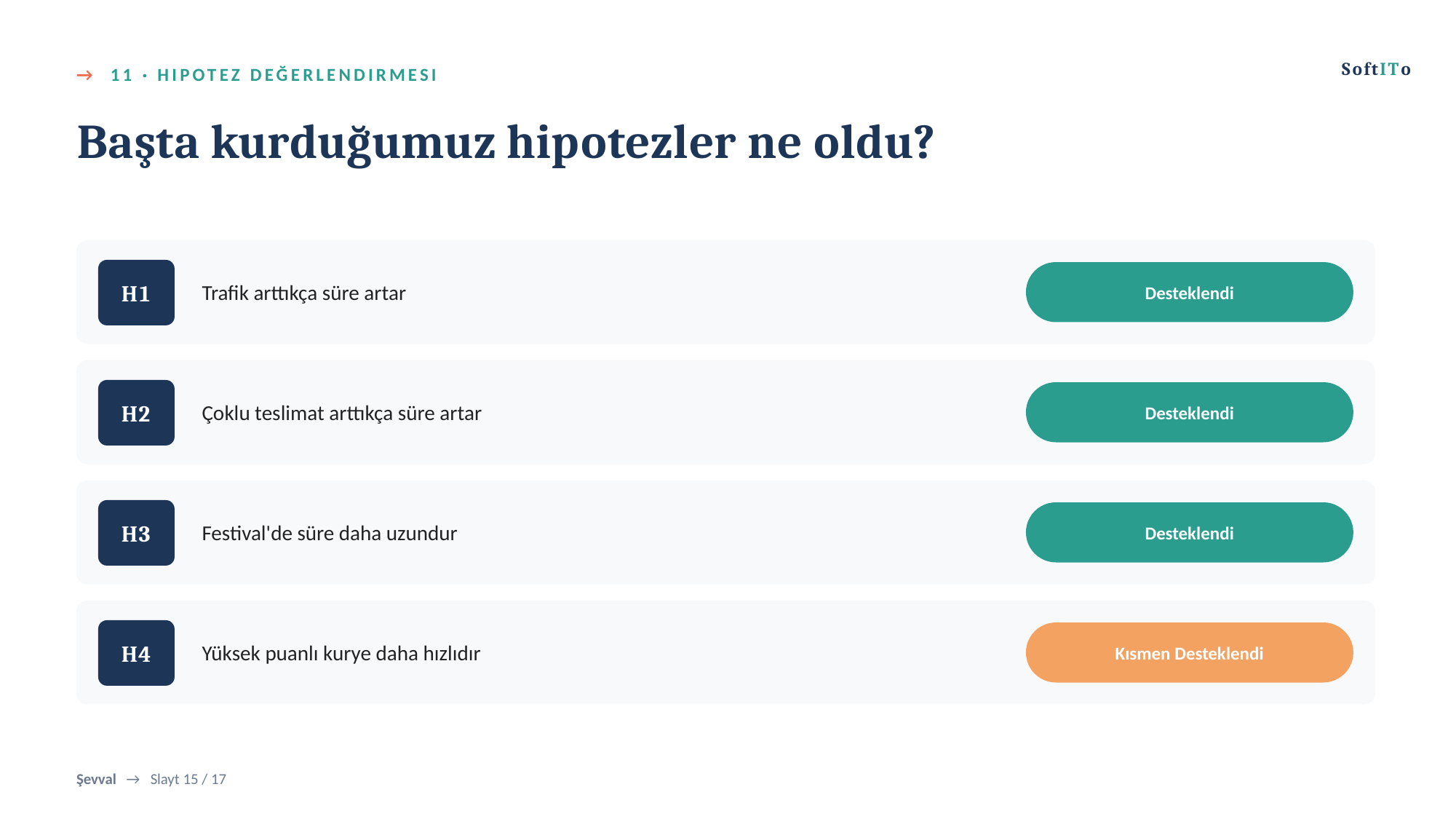

SoftITo
→  11 · HIPOTEZ DEĞERLENDIRMESI
Başta kurduğumuz hipotezler ne oldu?

Trafik arttıkça süre artar

H1

Desteklendi

Çoklu teslimat arttıkça süre artar

H2

Desteklendi

Festival'de süre daha uzundur

H3

Desteklendi

Yüksek puanlı kurye daha hızlıdır

H4

Kısmen Desteklendi
Şevval   →   Slayt 15 / 17